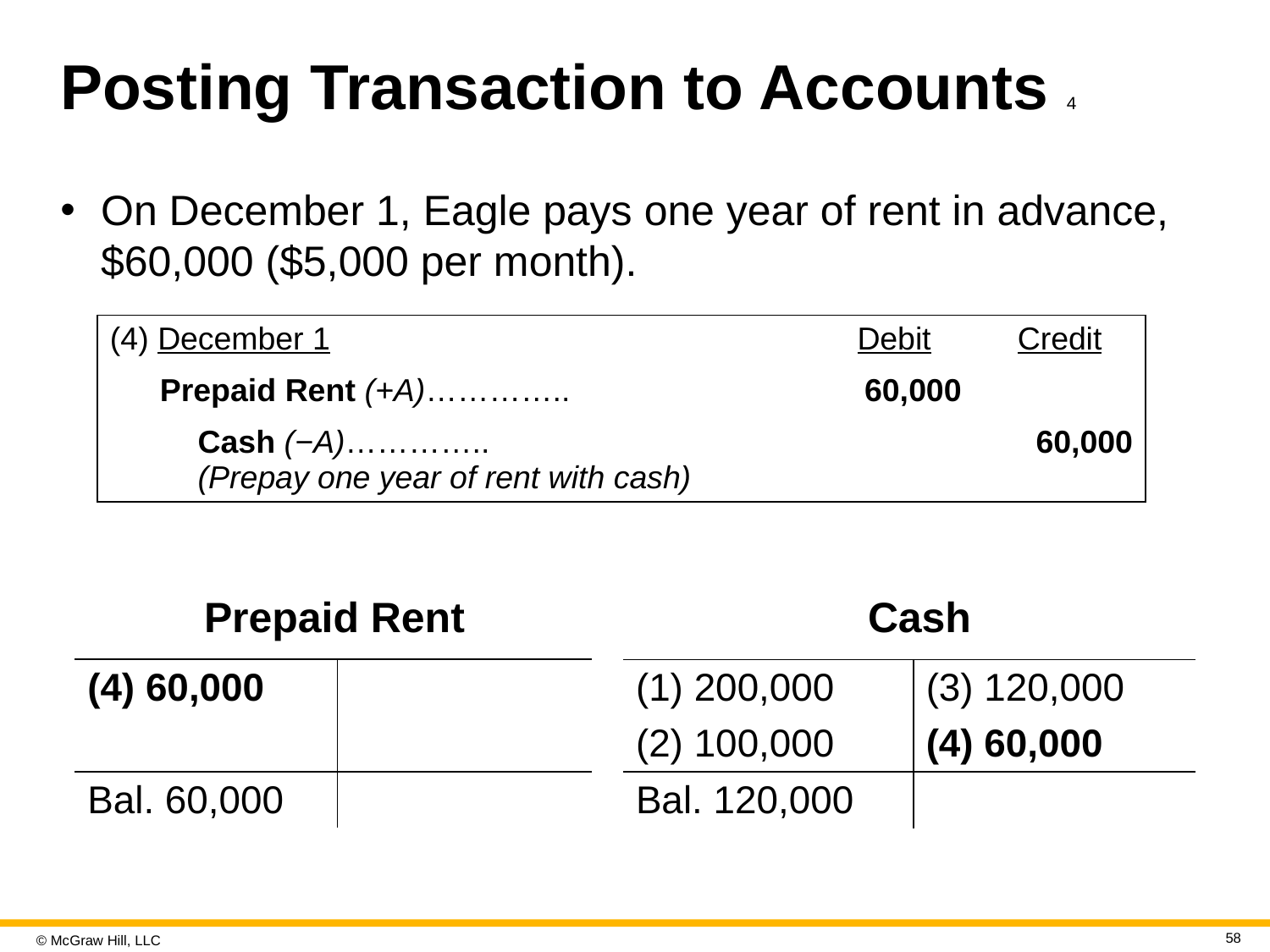

# Posting Transaction to Accounts 4
On December 1, Eagle pays one year of rent in advance, $60,000 ($5,000 per month).
| (4) December 1 | Debit | Credit |
| --- | --- | --- |
| Prepaid Rent (+A)………….. | 60,000 |  |
| Cash (−A)………….. (Prepay one year of rent with cash) |  | 60,000 |
Prepaid Rent
Cash
| (4) 60,000 |  |
| --- | --- |
|  |  |
| Bal. 60,000 |  |
| (1) 200,000 | (3) 120,000 |
| --- | --- |
| (2) 100,000 | (4) 60,000 |
| Bal. 120,000 |  |
58